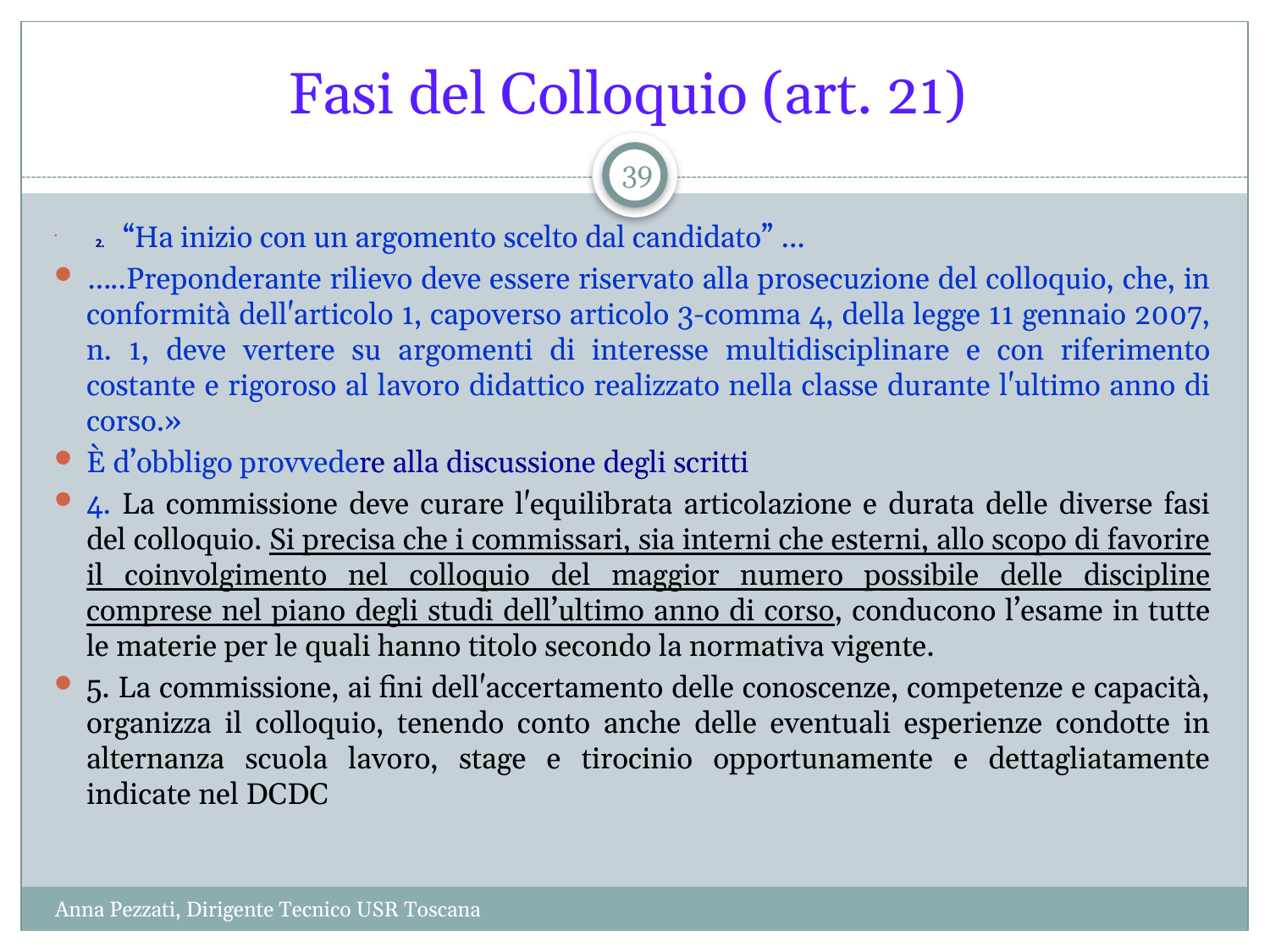

# Fasi del Colloquio (art. 21)
39
2. 	“Ha inizio con un argomento scelto dal candidato” …
…..Preponderante rilievo deve essere riservato alla prosecuzione del colloquio, che, in conformità dell'articolo 1, capoverso articolo 3-comma 4, della legge 11 gennaio 2007, n. 1, deve vertere su argomenti di interesse multidisciplinare e con riferimento costante e rigoroso al lavoro didattico realizzato nella classe durante l'ultimo anno di corso.»
È d’obbligo provvedere alla discussione degli scritti
4. La commissione deve curare l'equilibrata articolazione e durata delle diverse fasi del colloquio. Si precisa che i commissari, sia interni che esterni, allo scopo di favorire il coinvolgimento nel colloquio del maggior numero possibile delle discipline comprese nel piano degli studi dell’ultimo anno di corso, conducono l’esame in tutte le materie per le quali hanno titolo secondo la normativa vigente.
5. La commissione, ai fini dell'accertamento delle conoscenze, competenze e capacità, organizza il colloquio, tenendo conto anche delle eventuali esperienze condotte in alternanza scuola lavoro, stage e tirocinio opportunamente e dettagliatamente indicate nel DCDC

Anna Pezzati, Dirigente Tecnico USR Toscana